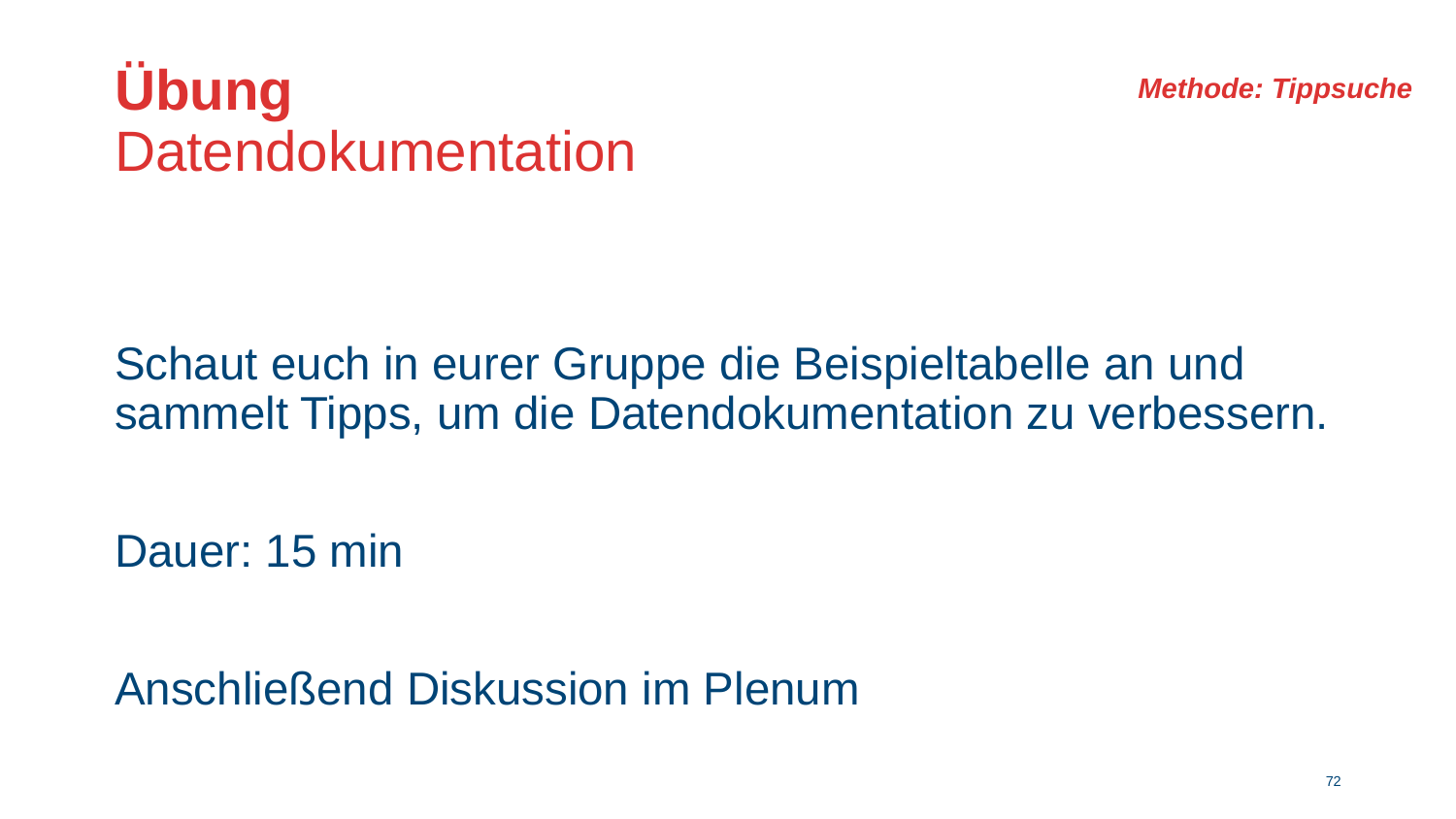

Methode: Tippsuche
# Übung Datendokumentation
Schaut euch in eurer Gruppe die Beispieltabelle an und sammelt Tipps, um die Datendokumentation zu verbessern.

Dauer: 15 min

Anschließend Diskussion im Plenum
72